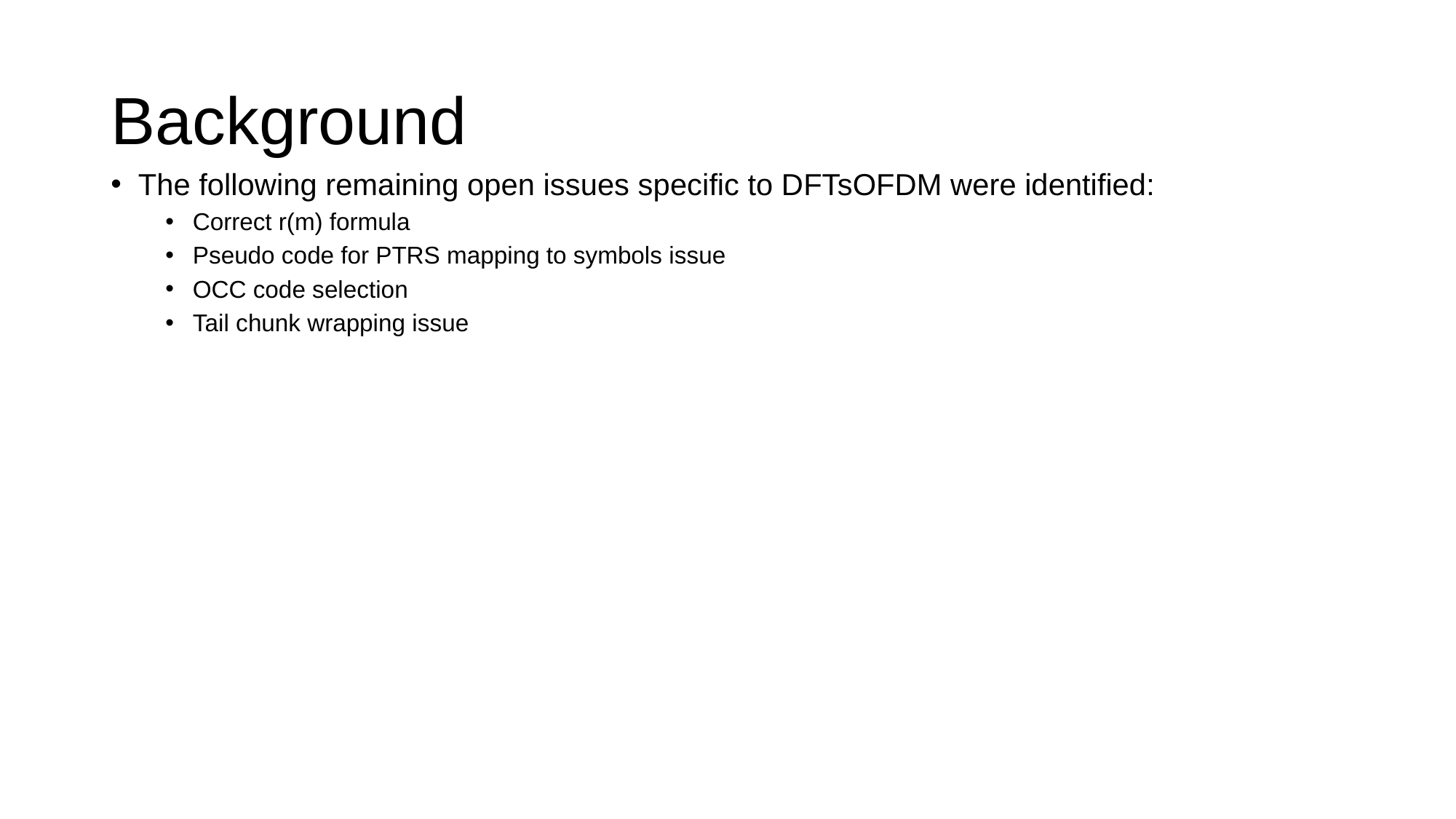

# Background
The following remaining open issues specific to DFTsOFDM were identified:
Correct r(m) formula
Pseudo code for PTRS mapping to symbols issue
OCC code selection
Tail chunk wrapping issue